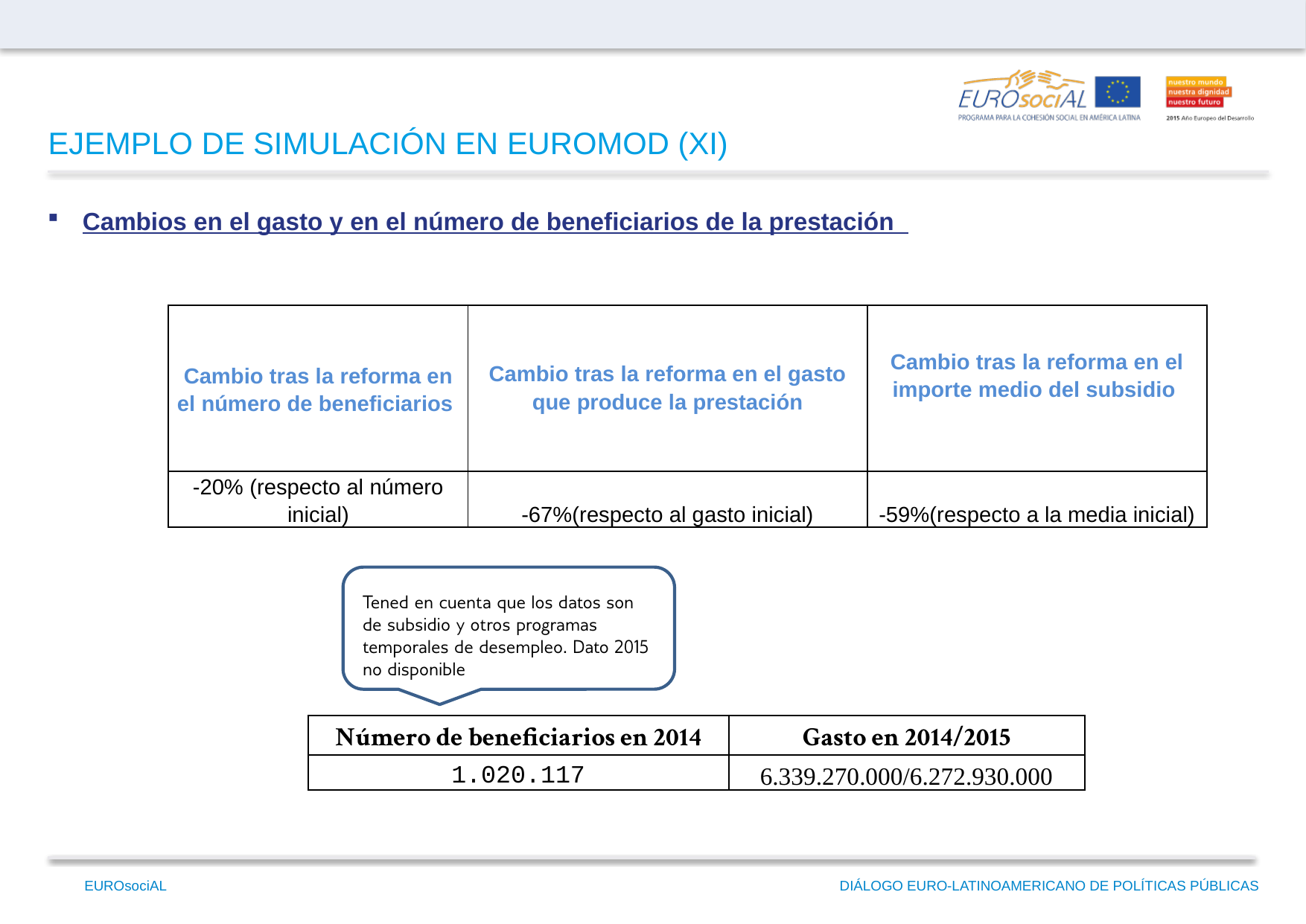

EJEMPLO DE SIMULACIÓN EN EUROMOD (XI)
Cambios en el gasto y en el número de beneficiarios de la prestación

| Cambio tras la reforma en el número de beneficiarios | Cambio tras la reforma en el gasto que produce la prestación | Cambio tras la reforma en el importe medio del subsidio |
| --- | --- | --- |
| -20% (respecto al número inicial) | -67%(respecto al gasto inicial) | -59%(respecto a la media inicial) |

Tened en cuenta que los datos son de subsidio y otros programas temporales de desempleo. Dato 2015 no disponible
| Número de beneficiarios en 2014 | Gasto en 2014/2015 |
| --- | --- |
| 1.020.117 | 6.339.270.000/6.272.930.000 |